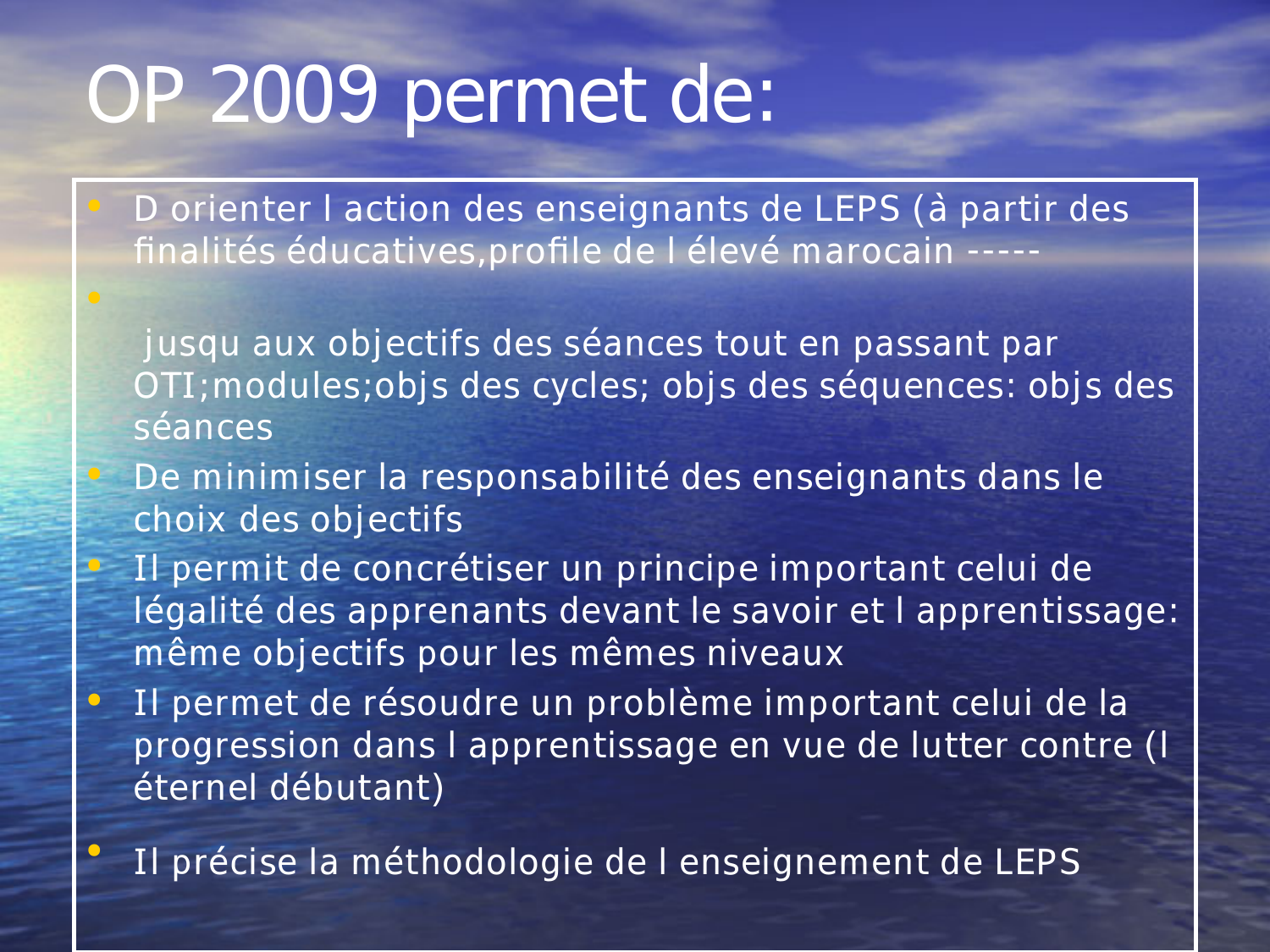

# OP 2009 permet de:
D orienter l action des enseignants de LEPS (à partir des finalités éducatives,profile de l élevé marocain -----
 jusqu aux objectifs des séances tout en passant par OTI;modules;objs des cycles; objs des séquences: objs des séances
De minimiser la responsabilité des enseignants dans le choix des objectifs
Il permit de concrétiser un principe important celui de légalité des apprenants devant le savoir et l apprentissage: même objectifs pour les mêmes niveaux
Il permet de résoudre un problème important celui de la progression dans l apprentissage en vue de lutter contre (l éternel débutant)
Il précise la méthodologie de l enseignement de LEPS